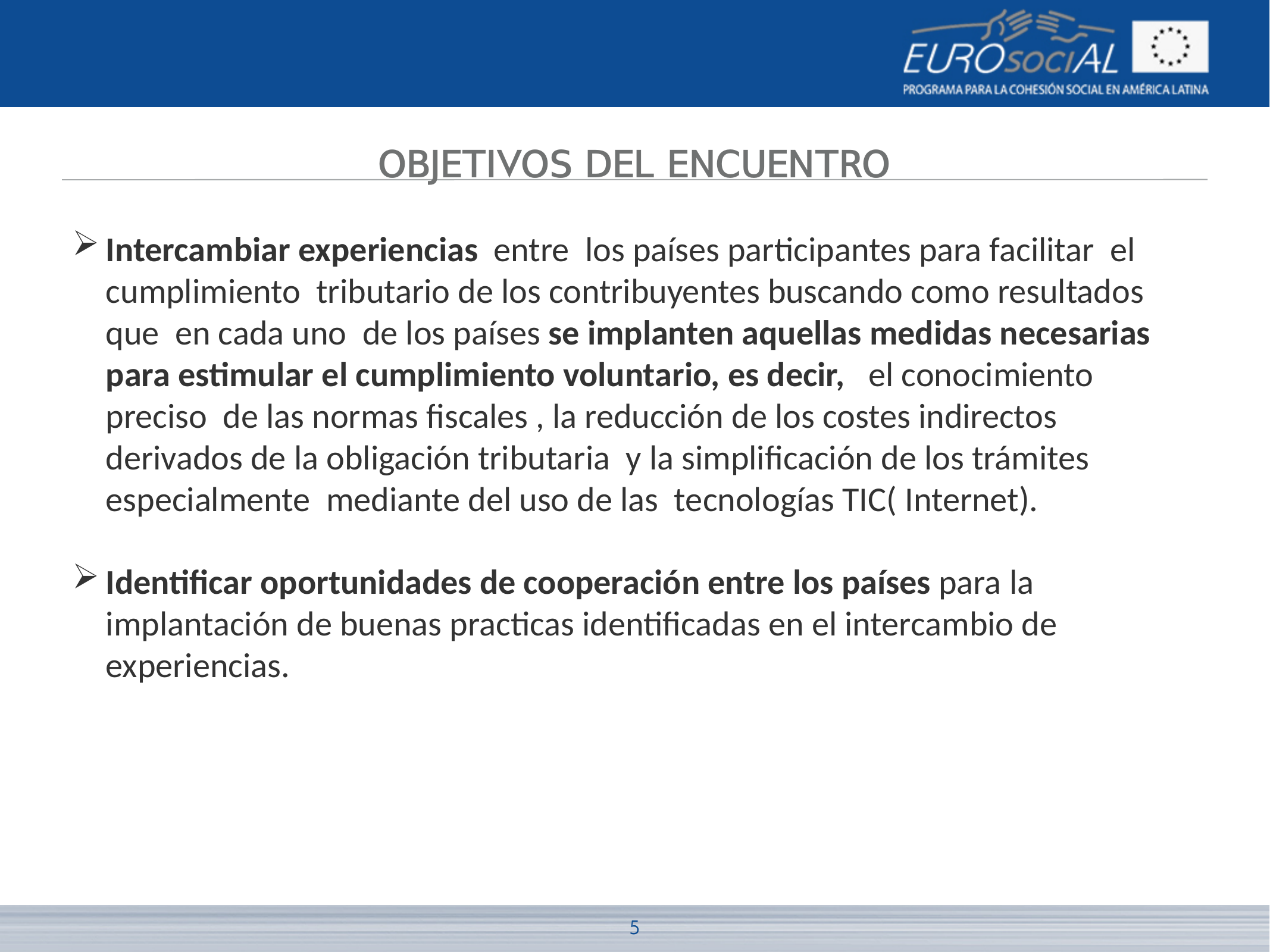

# OBJETIVOS DEL ENCUENTRO
Intercambiar experiencias  entre  los países participantes para facilitar  el cumplimiento  tributario de los contribuyentes buscando como resultados que  en cada uno  de los países se implanten aquellas medidas necesarias para estimular el cumplimiento voluntario, es decir,   el conocimiento preciso  de las normas fiscales , la reducción de los costes indirectos derivados de la obligación tributaria  y la simplificación de los trámites especialmente  mediante del uso de las  tecnologías TIC( Internet).

Identificar oportunidades de cooperación entre los países para la  implantación de buenas practicas identificadas en el intercambio de experiencias.

5